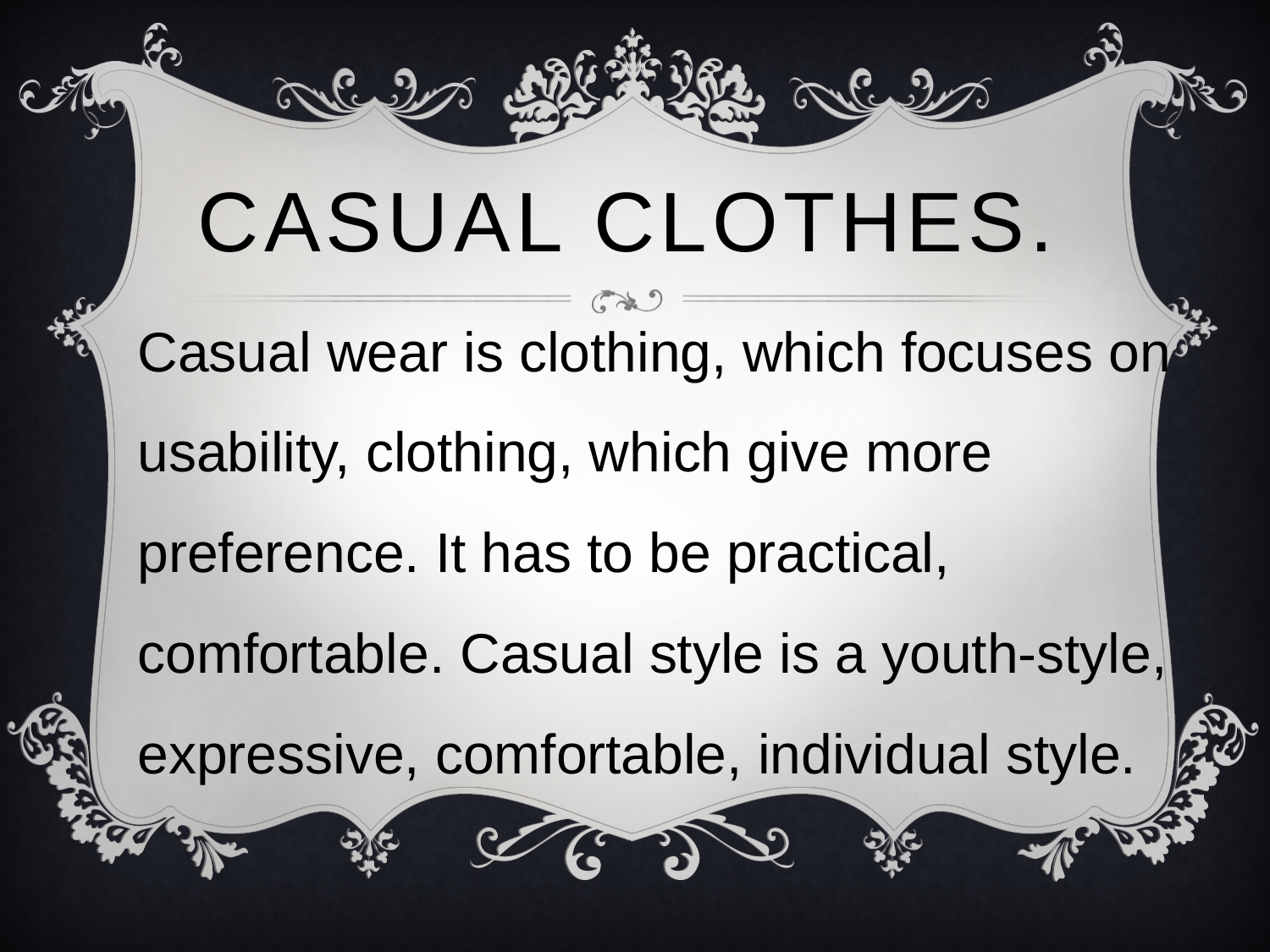

# Casual clothes.
Casual wear is clothing, which focuses on usability, clothing, which give more preference. It has to be practical, comfortable. Casual style is a youth-style, expressive, comfortable, individual style.